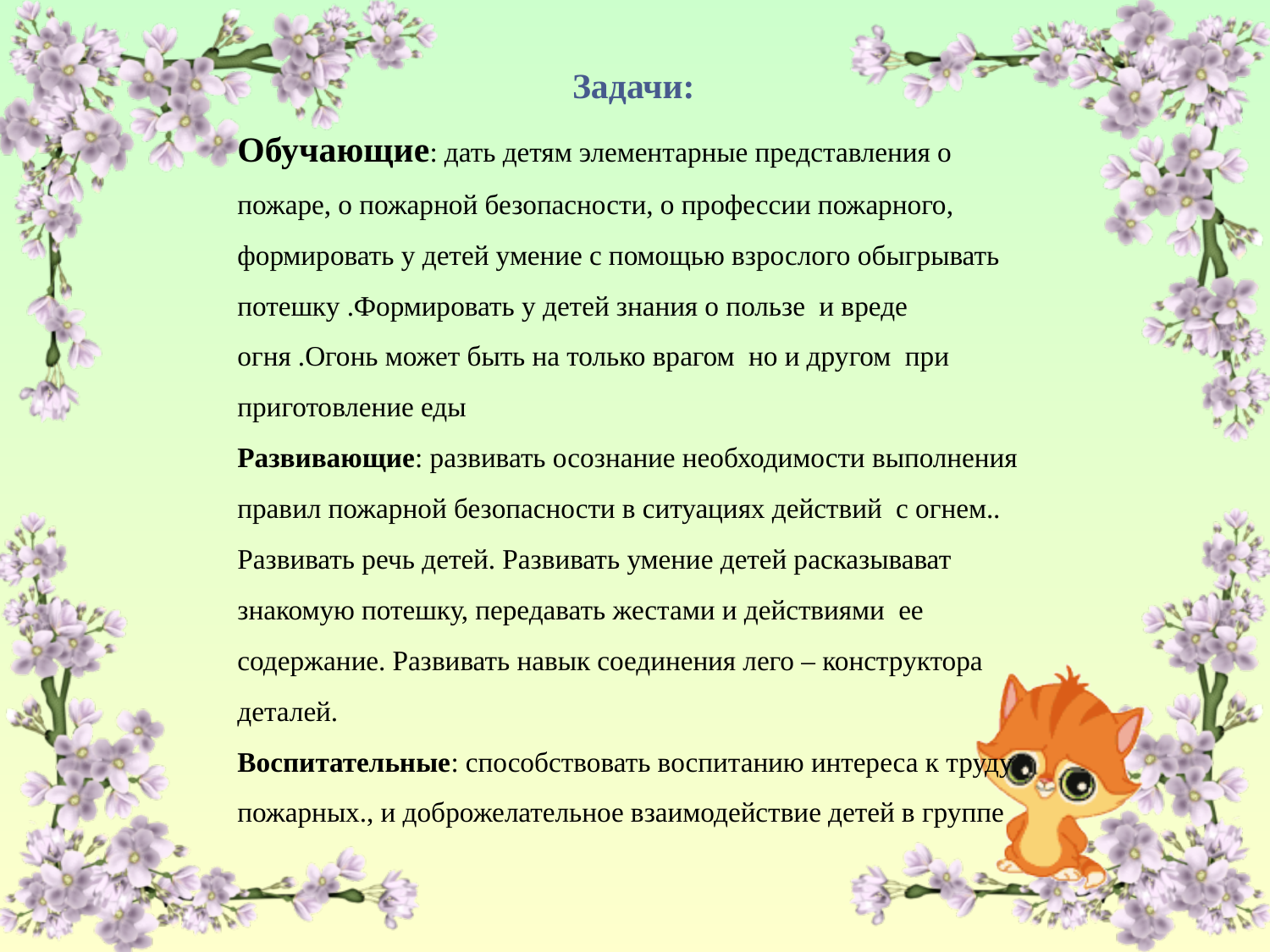

Задачи:
Обучающие: дать детям элементарные представления о пожаре, о пожарной безопасности, о профессии пожарного, формировать у детей умение с помощью взрослого обыгрывать потешку .Формировать у детей знания о пользе  и вреде огня .Огонь может быть на только врагом  но и другом  при приготовление еды
Развивающие: развивать осознание необходимости выполнения правил пожарной безопасности в ситуациях действий  с огнем.. Развивать речь детей. Развивать умение детей расказывават знакомую потешку, передавать жестами и действиями  ее содержание. Развивать навык соединения лего – конструктора деталей.
Воспитательные: способствовать воспитанию интереса к труду пожарных., и доброжелательное взаимодействие детей в группе